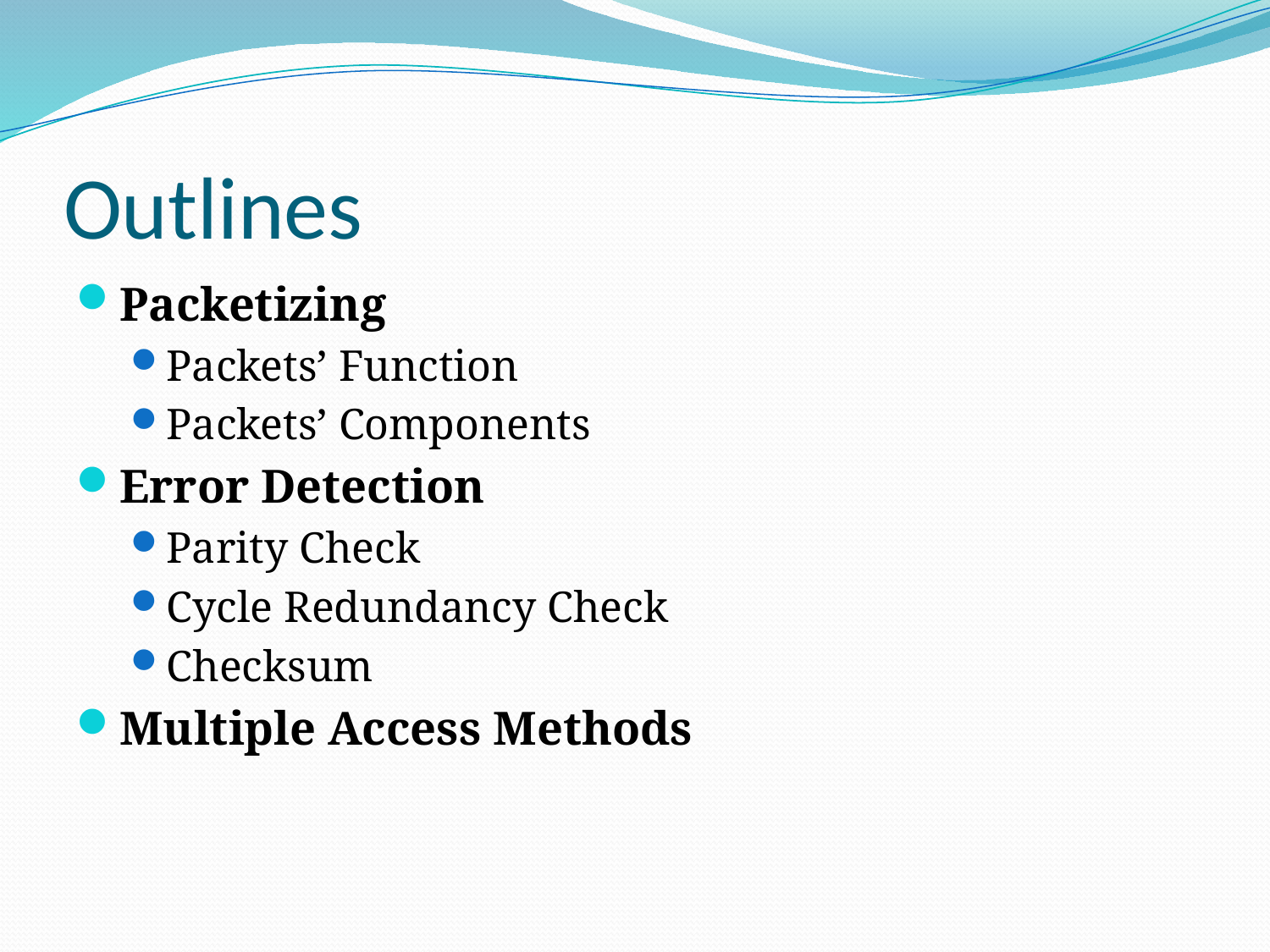

# Outlines
Packetizing
Packets’ Function
Packets’ Components
Error Detection
Parity Check
Cycle Redundancy Check
Checksum
Multiple Access Methods